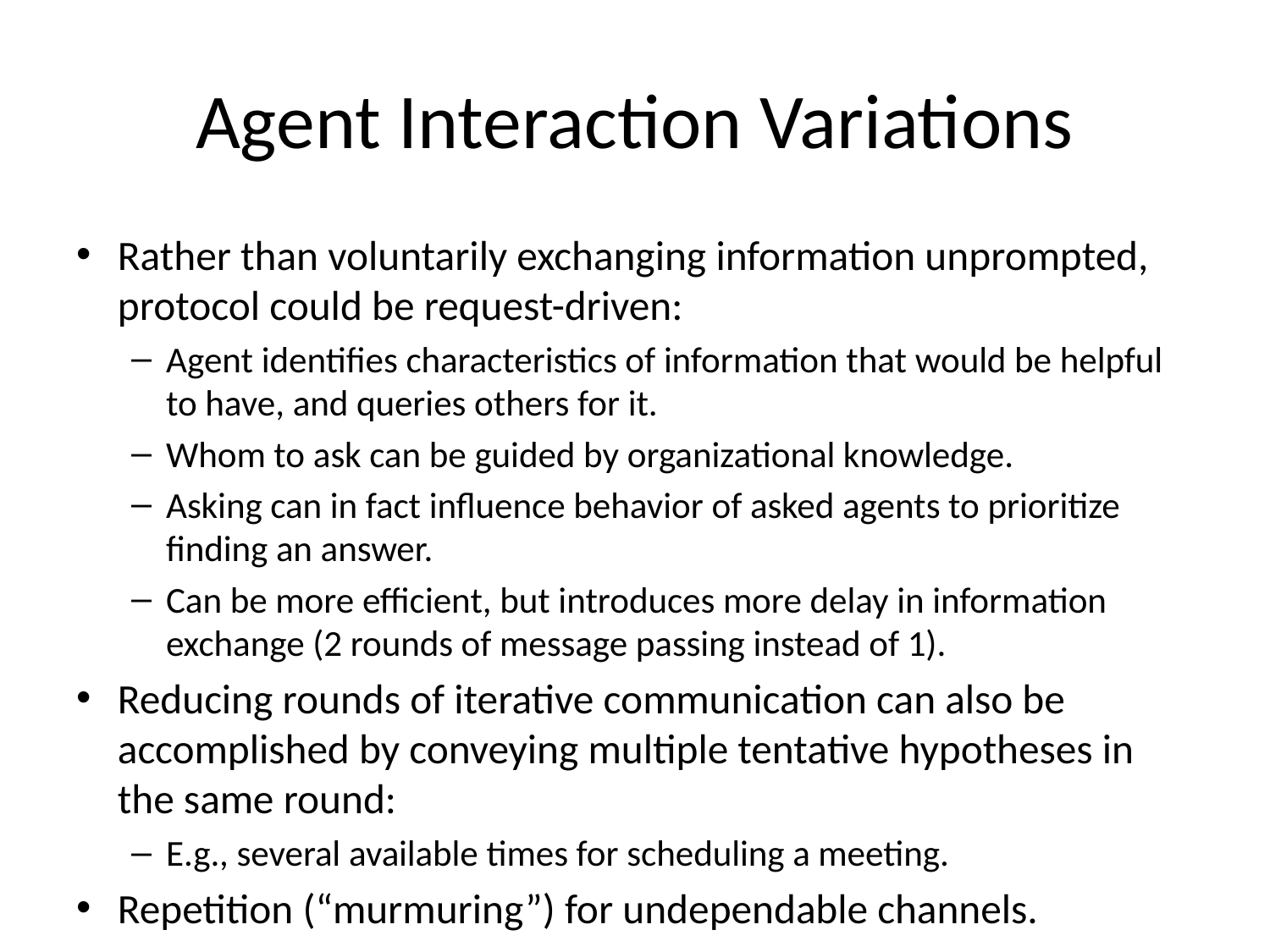

# Agent Interaction Variations
Rather than voluntarily exchanging information unprompted, protocol could be request-driven:
Agent identifies characteristics of information that would be helpful to have, and queries others for it.
Whom to ask can be guided by organizational knowledge.
Asking can in fact influence behavior of asked agents to prioritize finding an answer.
Can be more efficient, but introduces more delay in information exchange (2 rounds of message passing instead of 1).
Reducing rounds of iterative communication can also be accomplished by conveying multiple tentative hypotheses in the same round:
E.g., several available times for scheduling a meeting.
Repetition (“murmuring”) for undependable channels.